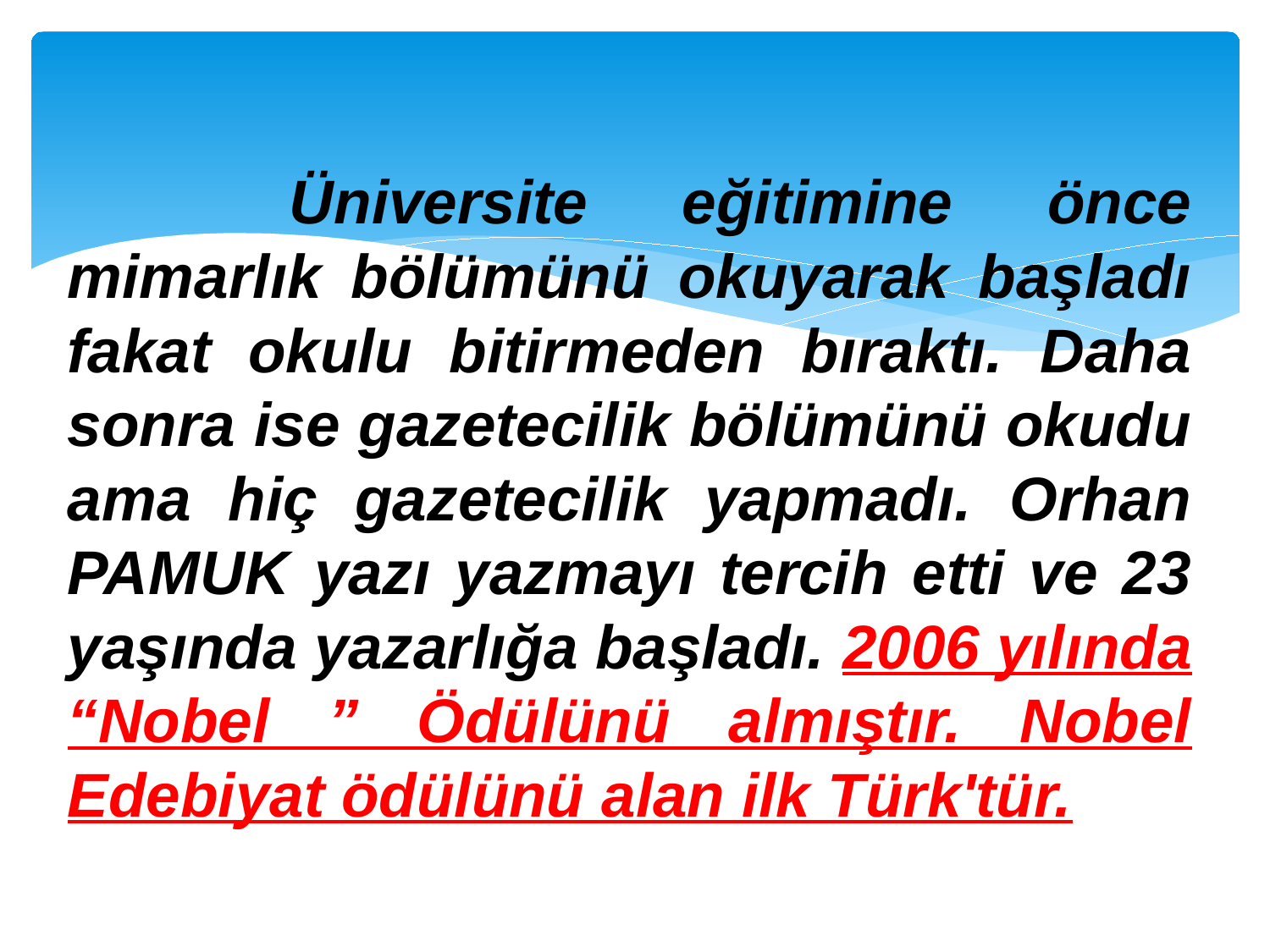

Üniversite eğitimine önce mimarlık bölümünü okuyarak başladı fakat okulu bitirmeden bıraktı. Daha sonra ise gazetecilik bölümünü okudu ama hiç gazetecilik yapmadı. Orhan PAMUK yazı yazmayı tercih etti ve 23 yaşında yazarlığa başladı. 2006 yılında “Nobel ” Ödülünü almıştır. Nobel Edebiyat ödülünü alan ilk Türk'tür.